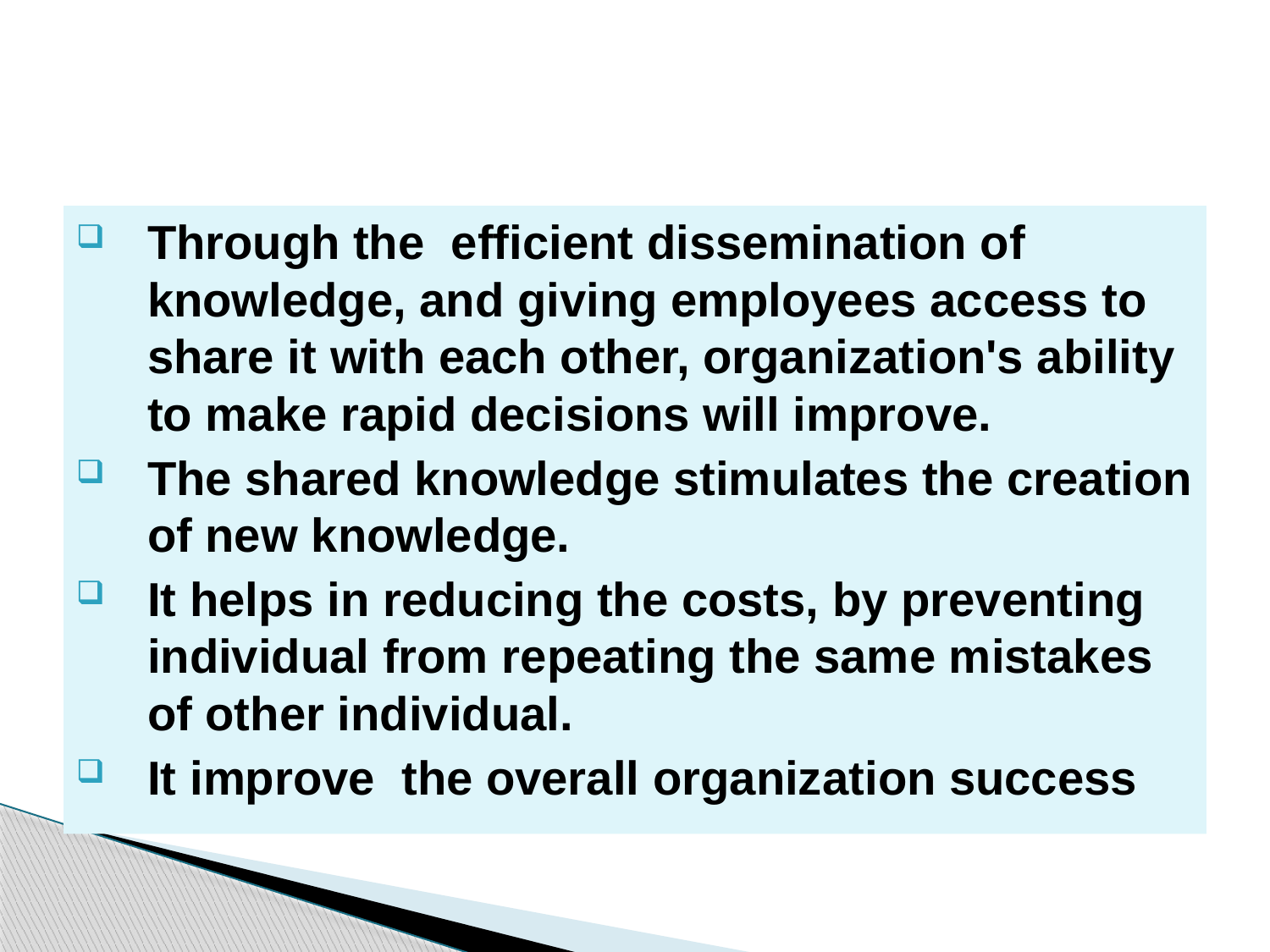

#
Through the  efficient dissemination of knowledge, and giving employees access to share it with each other, organization's ability to make rapid decisions will improve.
The shared knowledge stimulates the creation of new knowledge.
It helps in reducing the costs, by preventing individual from repeating the same mistakes of other individual.
It improve  the overall organization success